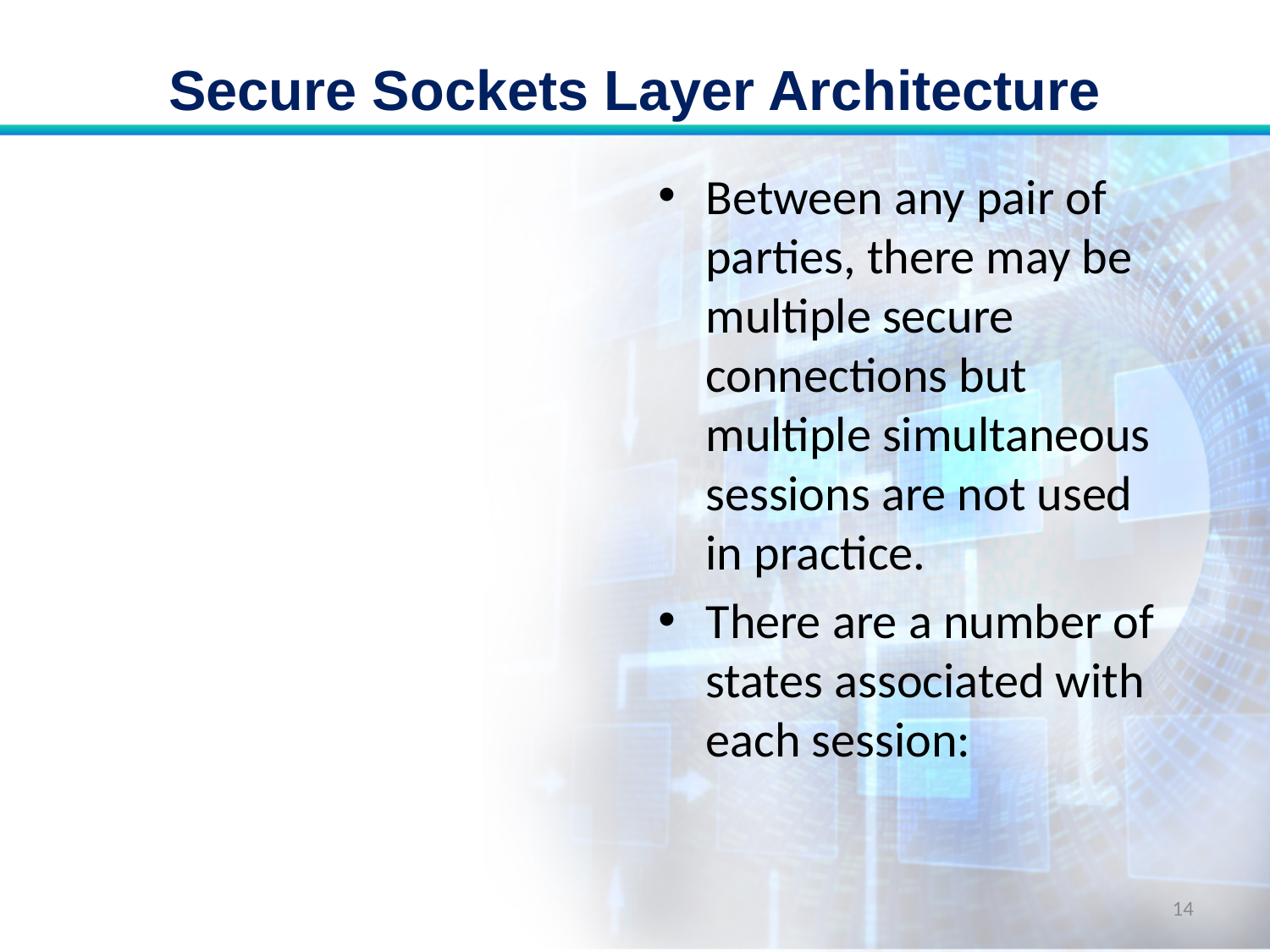

# Secure Sockets Layer Architecture
Between any pair of parties, there may be multiple secure connections but multiple simultaneous sessions are not used in practice.
There are a number of states associated with each session:
14